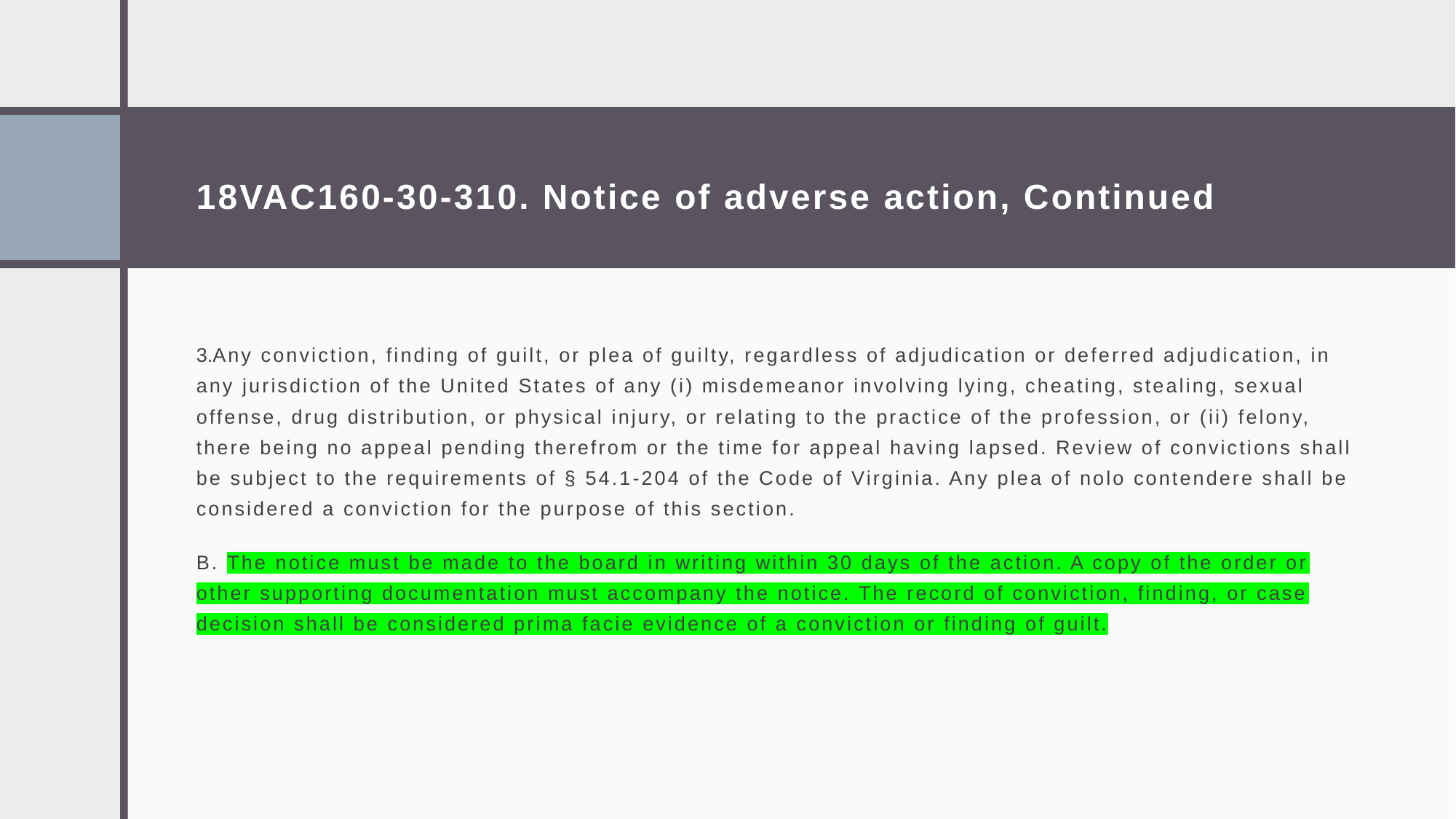

# 18VAC160-30-310. Notice of adverse action, Continued

Any conviction, finding of guilt, or plea of guilty, regardless of adjudication or deferred adjudication, in any jurisdiction of the United States of any (i) misdemeanor involving lying, cheating, stealing, sexual offense, drug distribution, or physical injury, or relating to the practice of the profession, or (ii) felony, there being no appeal pending therefrom or the time for appeal having lapsed. Review of convictions shall be subject to the requirements of § 54.1-204 of the Code of Virginia. Any plea of nolo contendere shall be considered a conviction for the purpose of this section.
B. The notice must be made to the board in writing within 30 days of the action. A copy of the order or other supporting documentation must accompany the notice. The record of conviction, finding, or case decision shall be considered prima facie evidence of a conviction or finding of guilt.